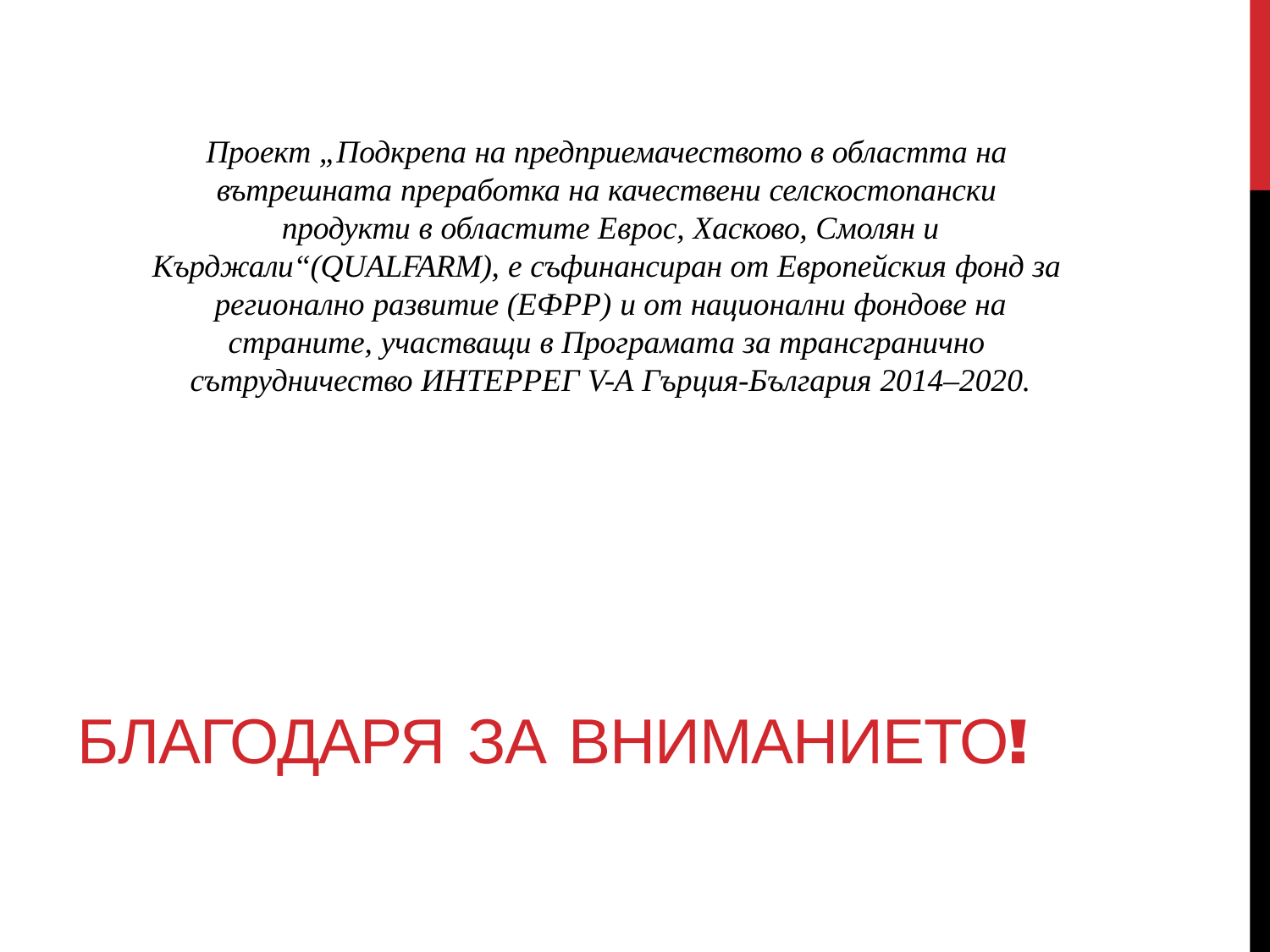

# Проект „Подкрепа на предприемачеството в областта на  вътрешната преработка на качествени селскостопански  продукти в областите Еврос, Хасково, Смолян и
Кърджали“(QUALFARM), е съфинансиран от Европейския фонд за  регионално развитие (ЕФРР) и от национални фондове на
страните, участващи в Програмата за трансгранично  сътрудничество ИНТЕРРЕГ V-A Гърция-България 2014–2020.
БЛАГОДАРЯ ЗА ВНИМАНИЕТО!